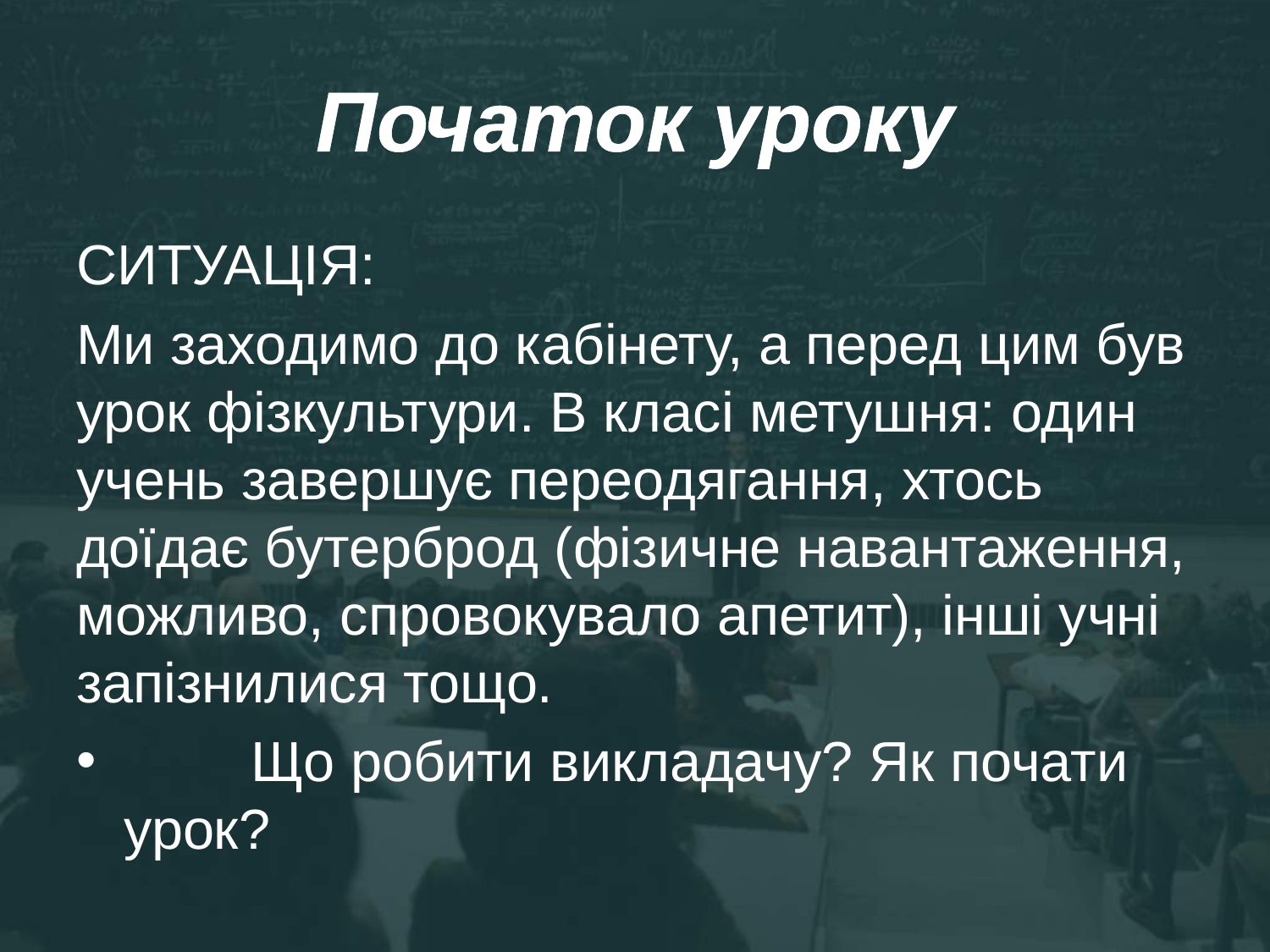

# Початок уроку
СИТУАЦІЯ:
Ми заходимо до кабінету, а перед цим був урок фізкультури. В класі метушня: один учень завершує переодягання, хтось доїдає бутерброд (фізичне навантаження, можливо, спровокувало апетит), інші учні запізнилися тощо.
	Що робити викладачу? Як почати урок?